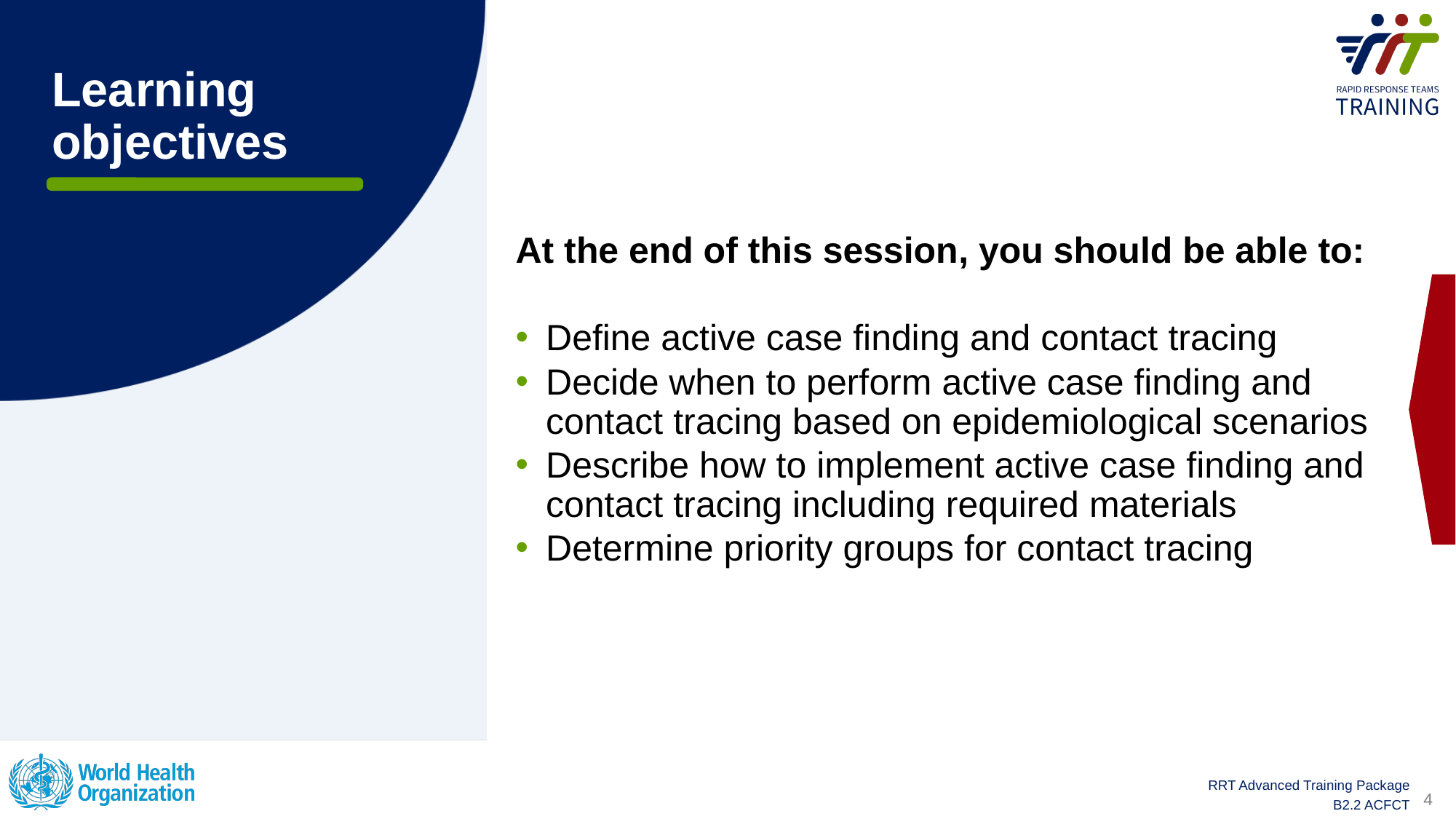

# Learning objectives

At the end of this session, you should be able to:

Define active case finding and contact tracing
Decide when to perform active case finding and contact tracing based on epidemiological scenarios
Describe how to implement active case finding and contact tracing including required materials
Determine priority groups for contact tracing